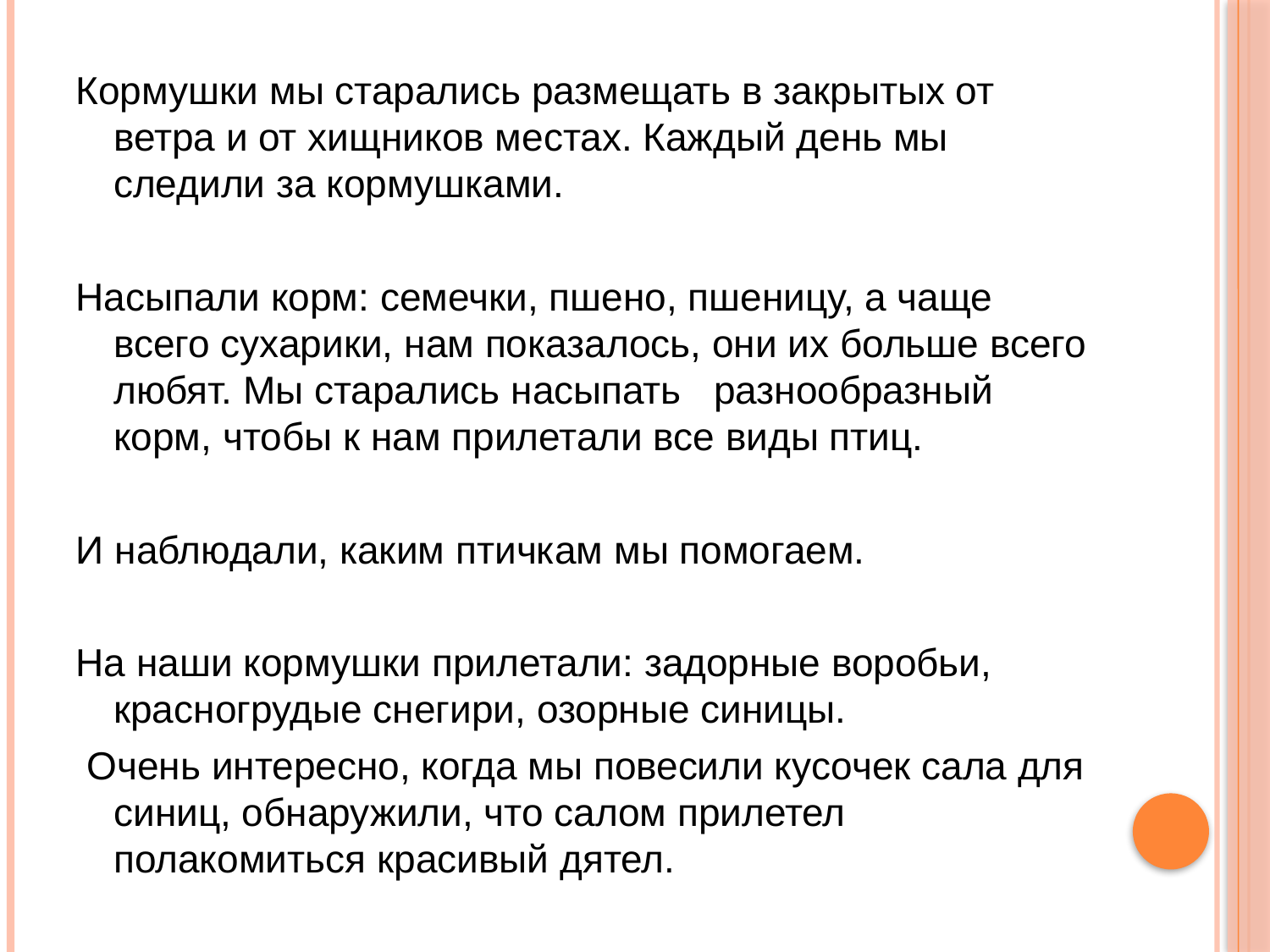

Кормушки мы старались размещать в закрытых от ветра и от хищников местах. Каждый день мы следили за кормушками.

Насыпали корм: семечки, пшено, пшеницу, а чаще всего сухарики, нам показалось, они их больше всего любят. Мы старались насыпать   разнообразный корм, чтобы к нам прилетали все виды птиц.

И наблюдали, каким птичкам мы помогаем.

На наши кормушки прилетали: задорные воробьи, красногрудые снегири, озорные синицы.
 Очень интересно, когда мы повесили кусочек сала для синиц, обнаружили, что салом прилетел полакомиться красивый дятел.